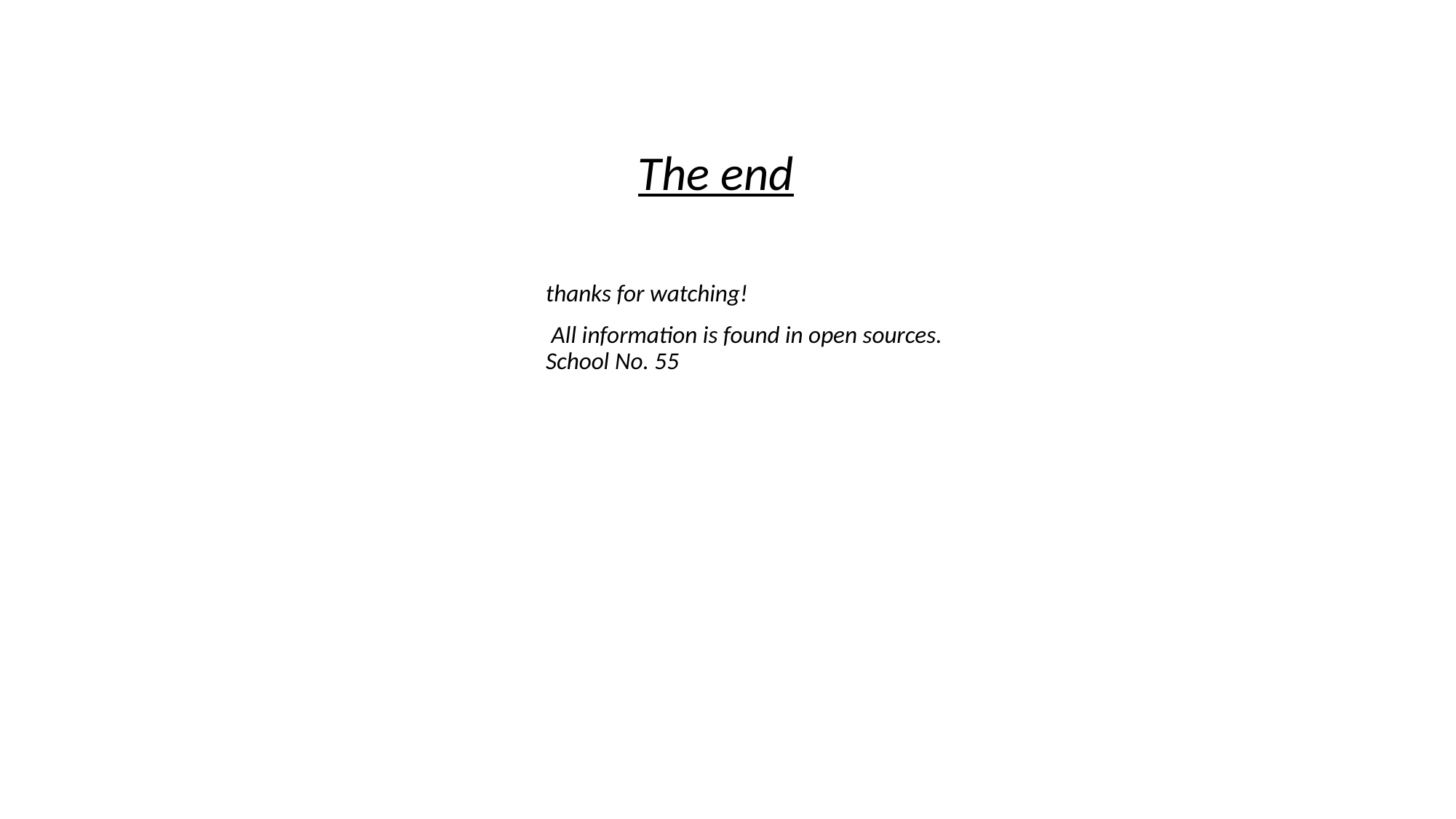

# The end
thanks for watching!
 All information is found in open sources. School No. 55